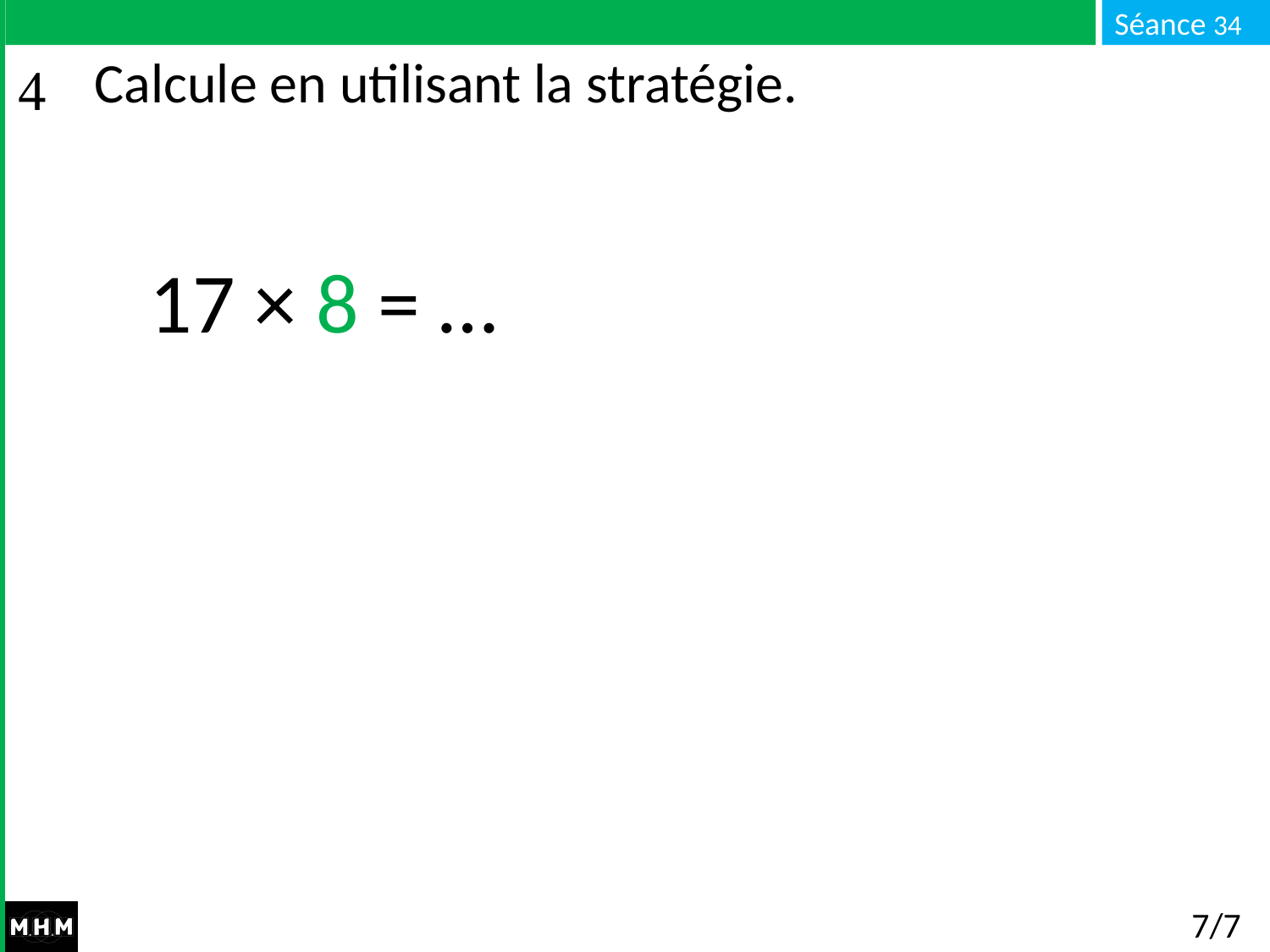

# Calcule en utilisant la stratégie.
17 × 8 = …
7/7